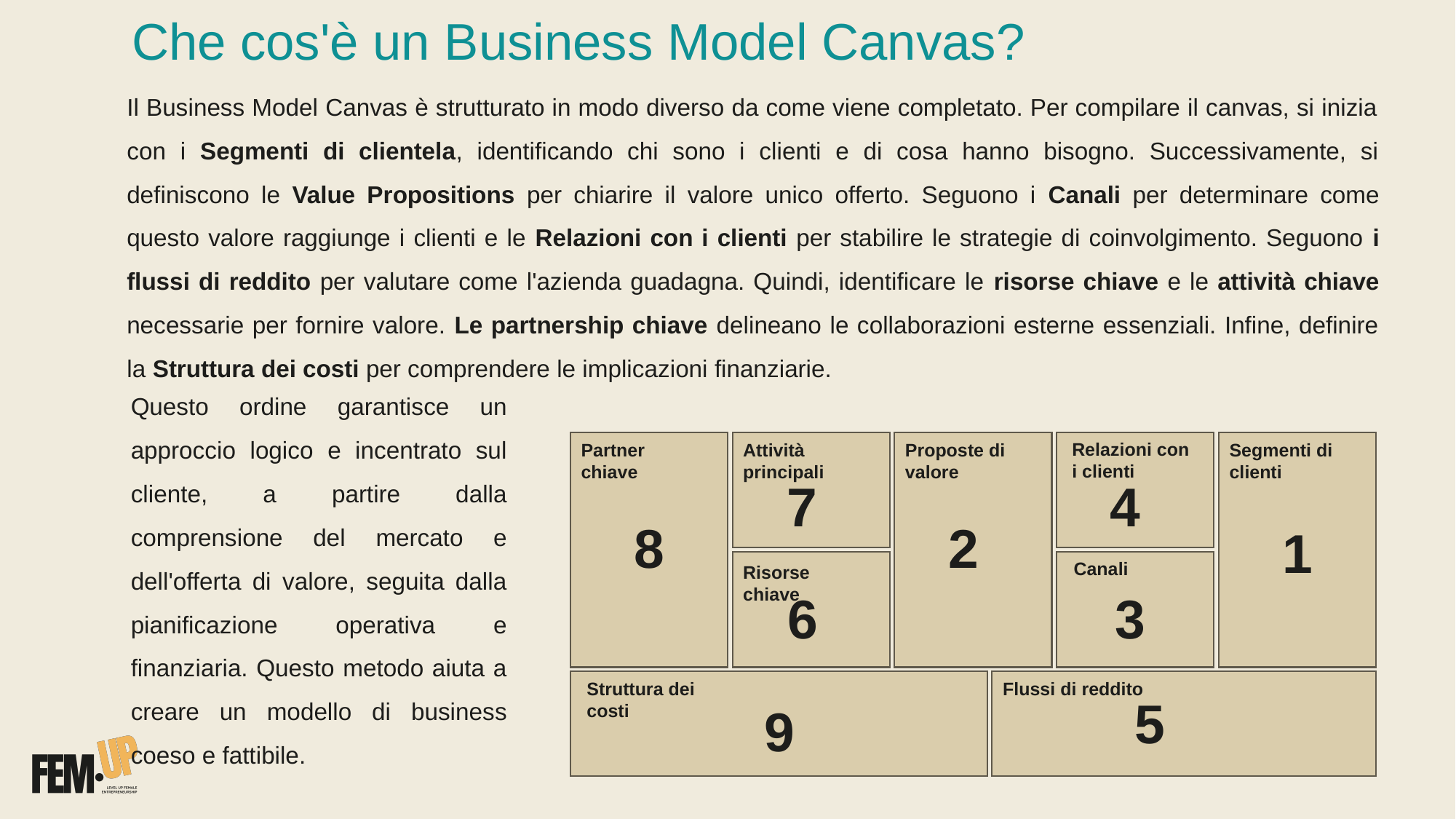

# Che cos'è un Business Model Canvas?
Il Business Model Canvas è strutturato in modo diverso da come viene completato. Per compilare il canvas, si inizia con i Segmenti di clientela, identificando chi sono i clienti e di cosa hanno bisogno. Successivamente, si definiscono le Value Propositions per chiarire il valore unico offerto. Seguono i Canali per determinare come questo valore raggiunge i clienti e le Relazioni con i clienti per stabilire le strategie di coinvolgimento. Seguono i flussi di reddito per valutare come l'azienda guadagna. Quindi, identificare le risorse chiave e le attività chiave necessarie per fornire valore. Le partnership chiave delineano le collaborazioni esterne essenziali. Infine, definire la Struttura dei costi per comprendere le implicazioni finanziarie.
Questo ordine garantisce un approccio logico e incentrato sul cliente, a partire dalla comprensione del mercato e dell'offerta di valore, seguita dalla pianificazione operativa e finanziaria. Questo metodo aiuta a creare un modello di business coeso e fattibile.

Relazioni con i clienti
Segmenti di clienti
Proposte di valore
Partner chiave
Attività principali
Canali
Risorse chiave
Struttura dei costi
Flussi di reddito
4
7
8
2
1
6
3
5
9